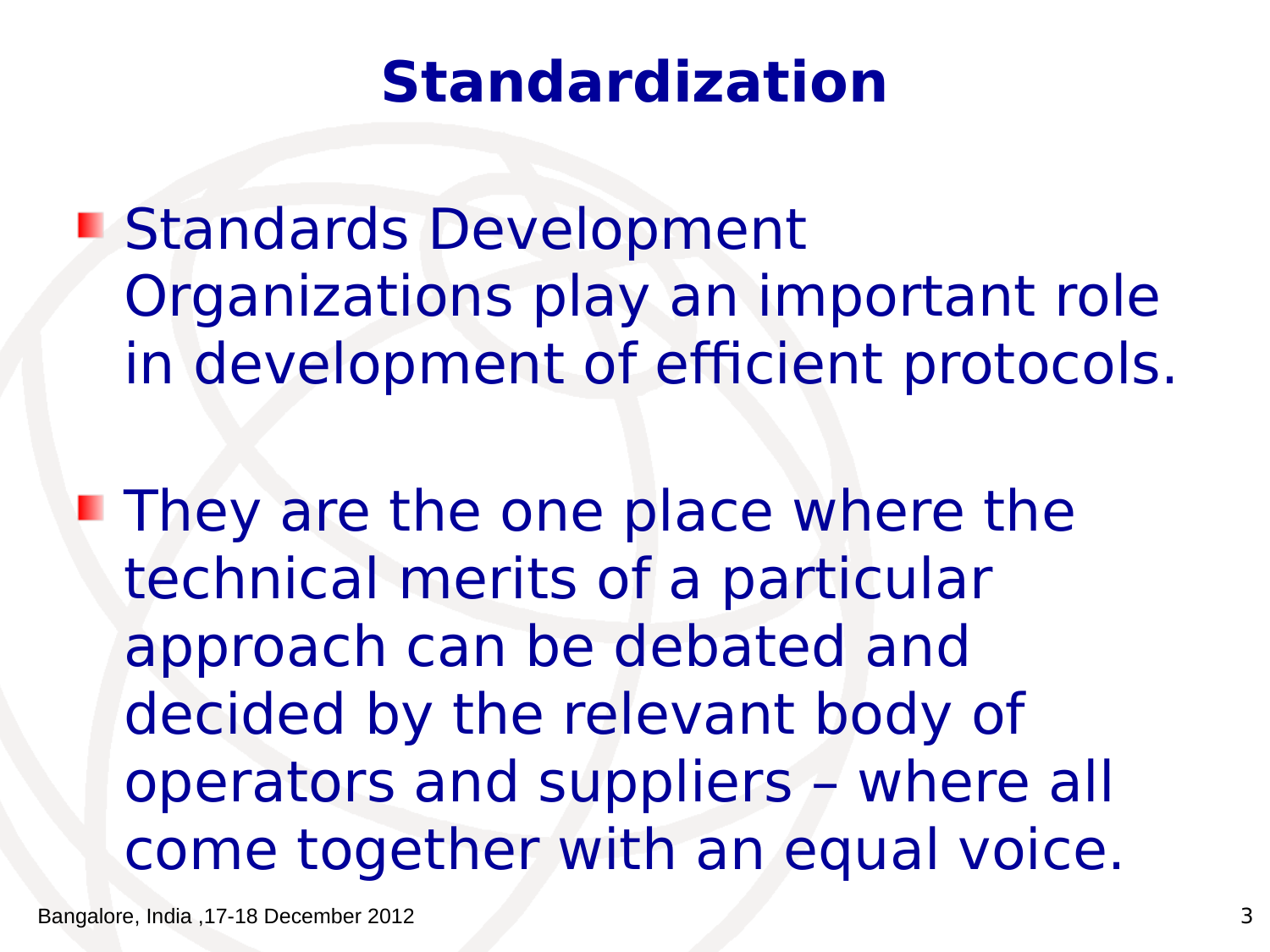

# Standardization
Standards Development Organizations play an important role in development of efficient protocols.
They are the one place where the technical merits of a particular approach can be debated and decided by the relevant body of operators and suppliers – where all come together with an equal voice.

Bangalore, India ,17-18 December 2012
3